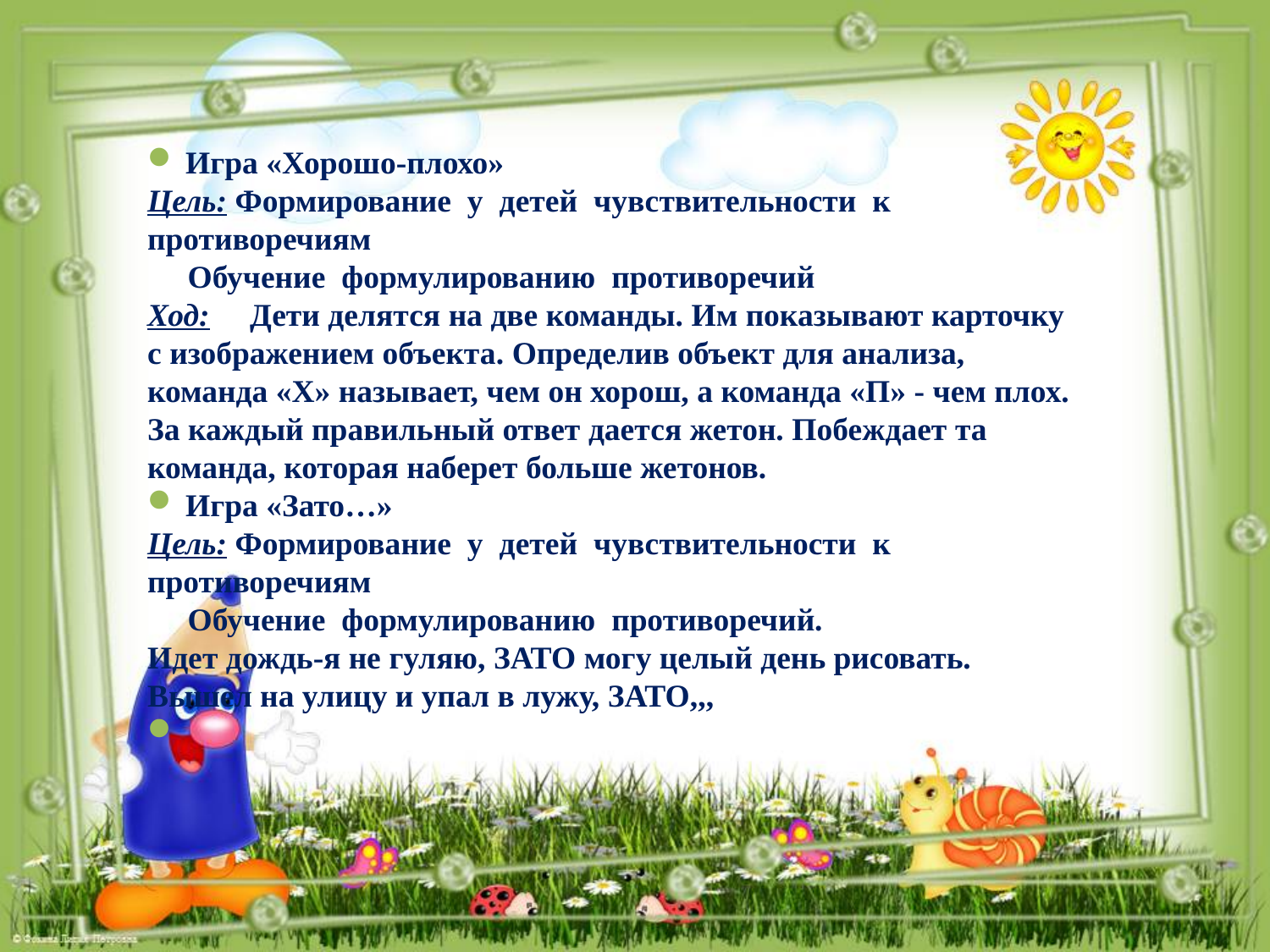

#
Игра «Хорошо-плохо»
Цель: Формирование  у  детей  чувствительности  к  противоречиям
     Обучение  формулированию  противоречий
Ход:     Дети делятся на две команды. Им показывают карточку с изображением объекта. Определив объект для анализа, команда «X» называет, чем он хорош, а команда «П» - чем плох. За каждый правильный ответ дается жетон. Побеждает та команда, которая наберет больше жетонов.
Игра «Зато…»
Цель: Формирование  у  детей  чувствительности  к  противоречиям
     Обучение  формулированию  противоречий.
Идет дождь-я не гуляю, ЗАТО могу целый день рисовать. Вышел на улицу и упал в лужу, ЗАТО,,,